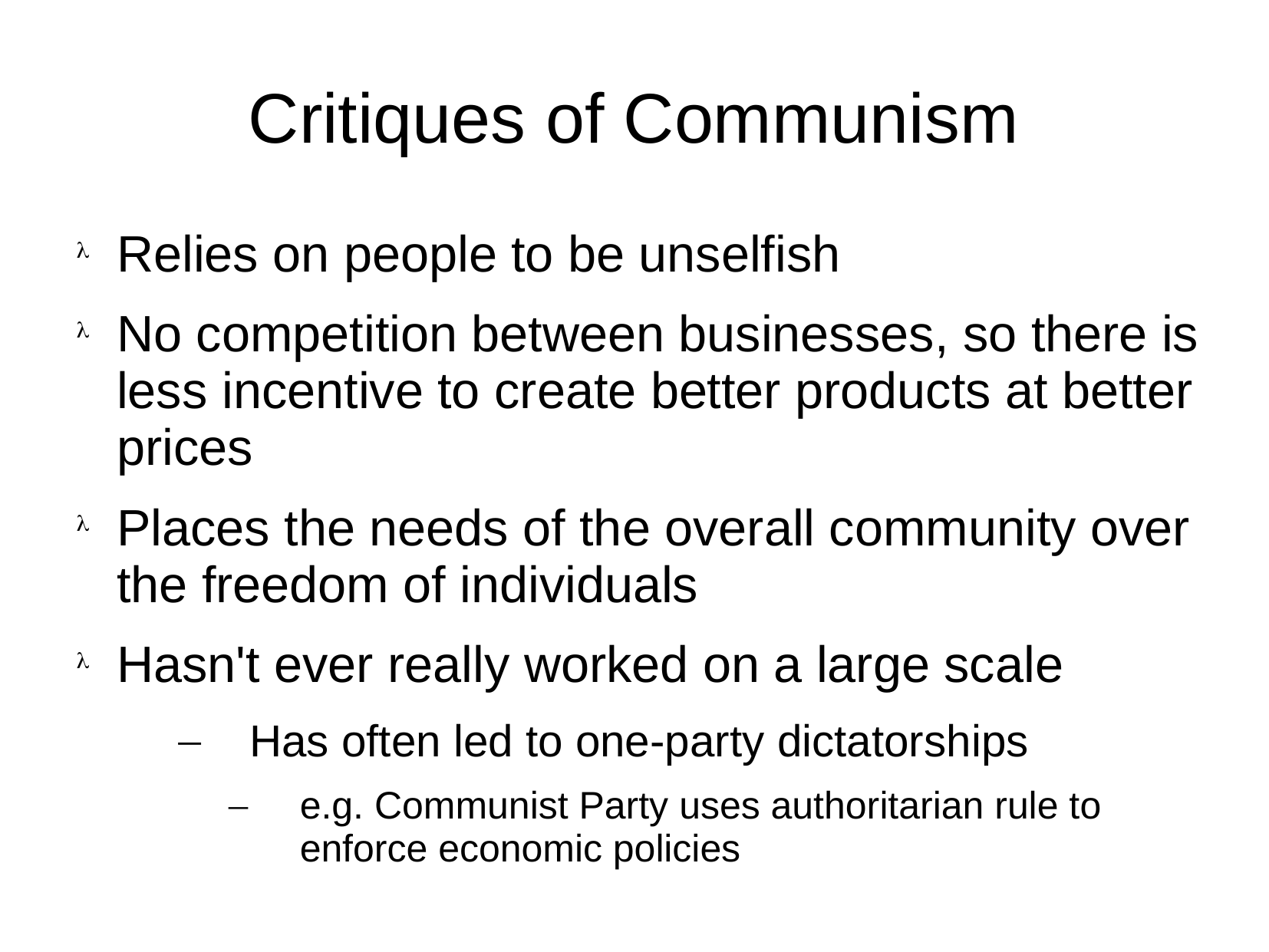

# Critiques of Communism
Relies on people to be unselfish
No competition between businesses, so there is less incentive to create better products at better prices
Places the needs of the overall community over the freedom of individuals
Hasn't ever really worked on a large scale
Has often led to one-party dictatorships
e.g. Communist Party uses authoritarian rule to enforce economic policies